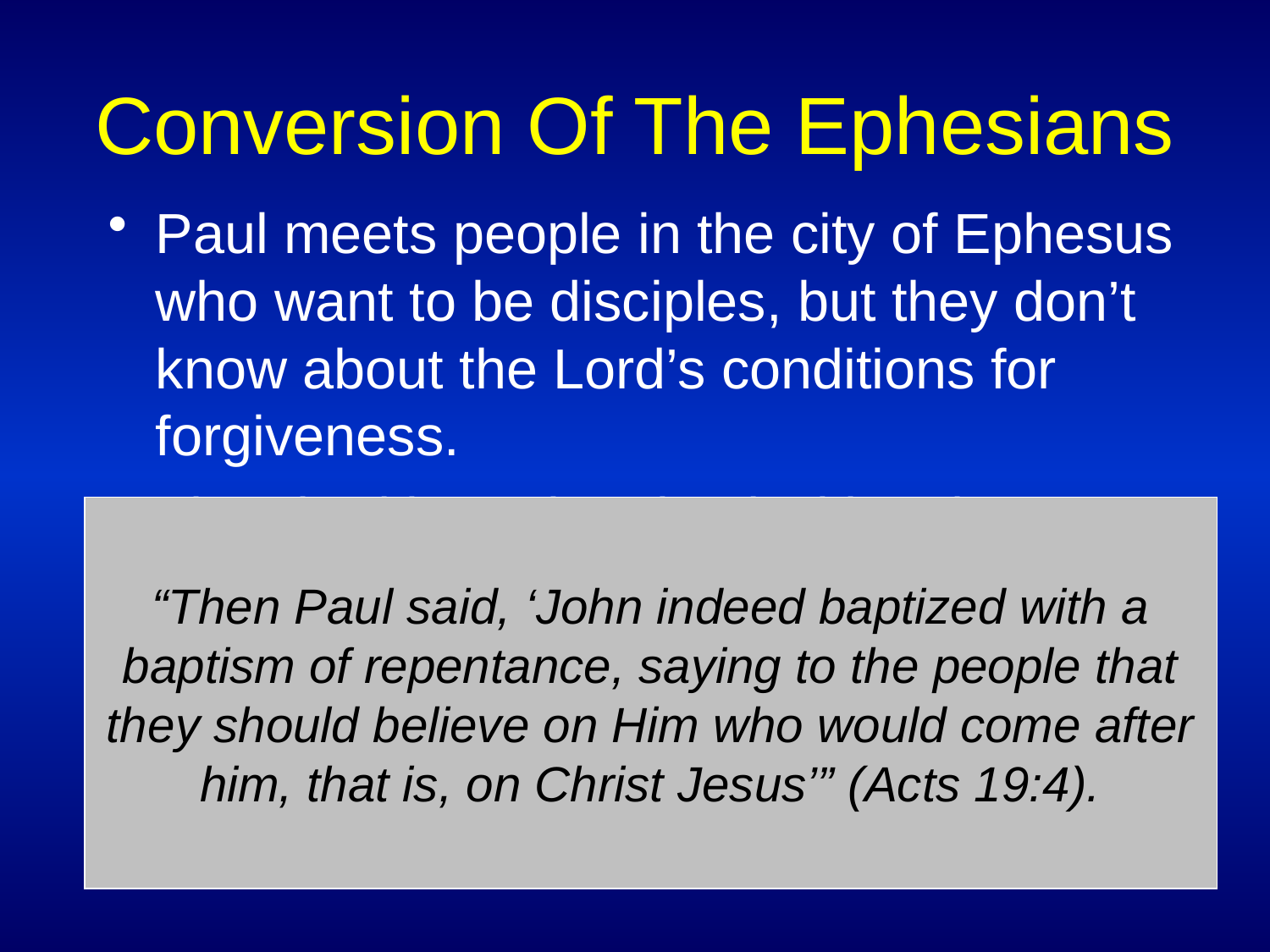

# Conversion Of The Ephesians
Paul meets people in the city of Ephesus who want to be disciples, but they don’t know about the Lord’s conditions for forgiveness.
They had been baptized with John’s baptism (John the Baptizer).
Paul explains the difference between John’s baptism and baptism into Christ.
“Then Paul said, ‘John indeed baptized with a baptism of repentance, saying to the people that they should believe on Him who would come after him, that is, on Christ Jesus’” (Acts 19:4).